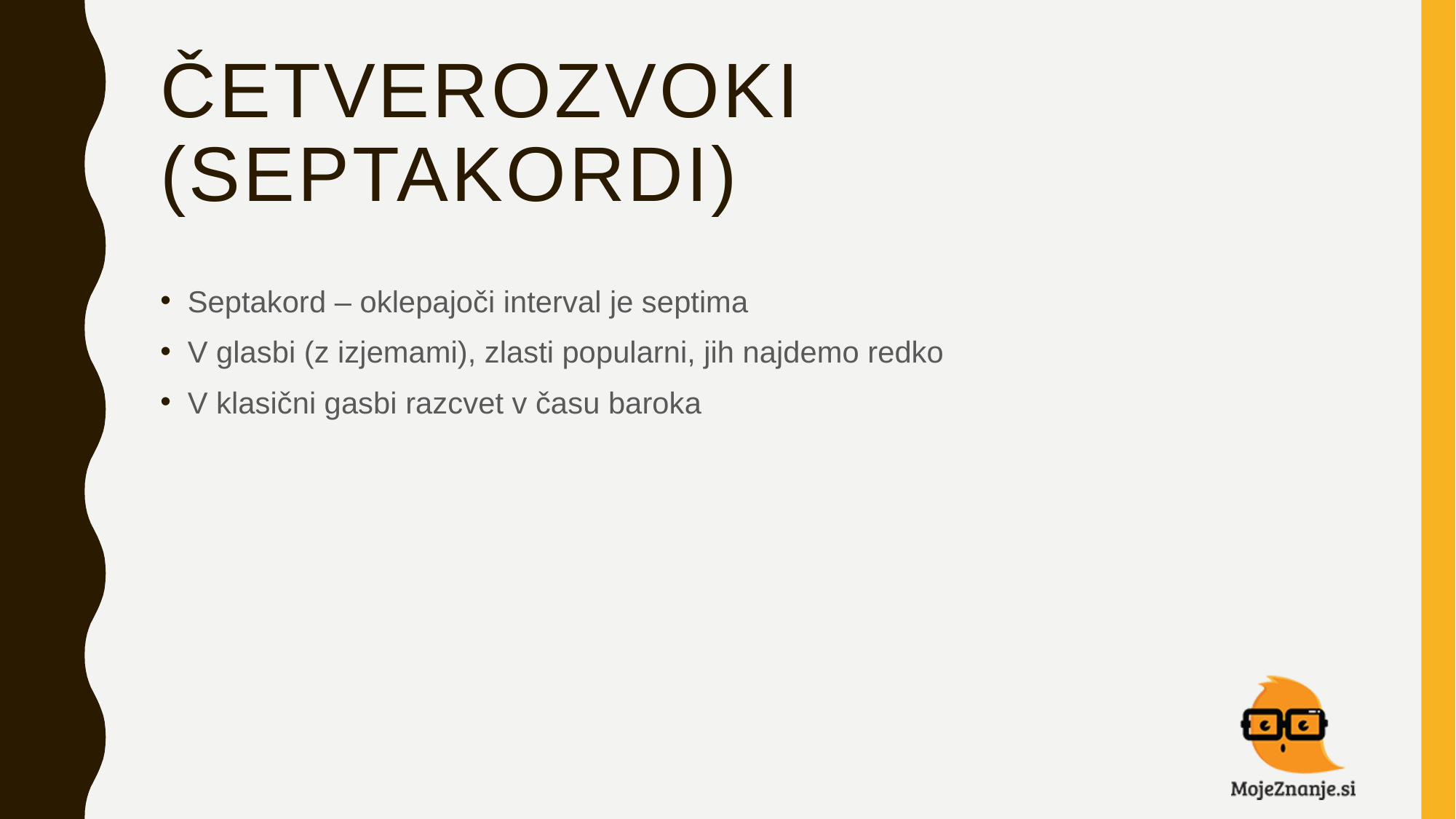

# Četverozvoki (septakordi)
Septakord – oklepajoči interval je septima
V glasbi (z izjemami), zlasti popularni, jih najdemo redko
V klasični gasbi razcvet v času baroka